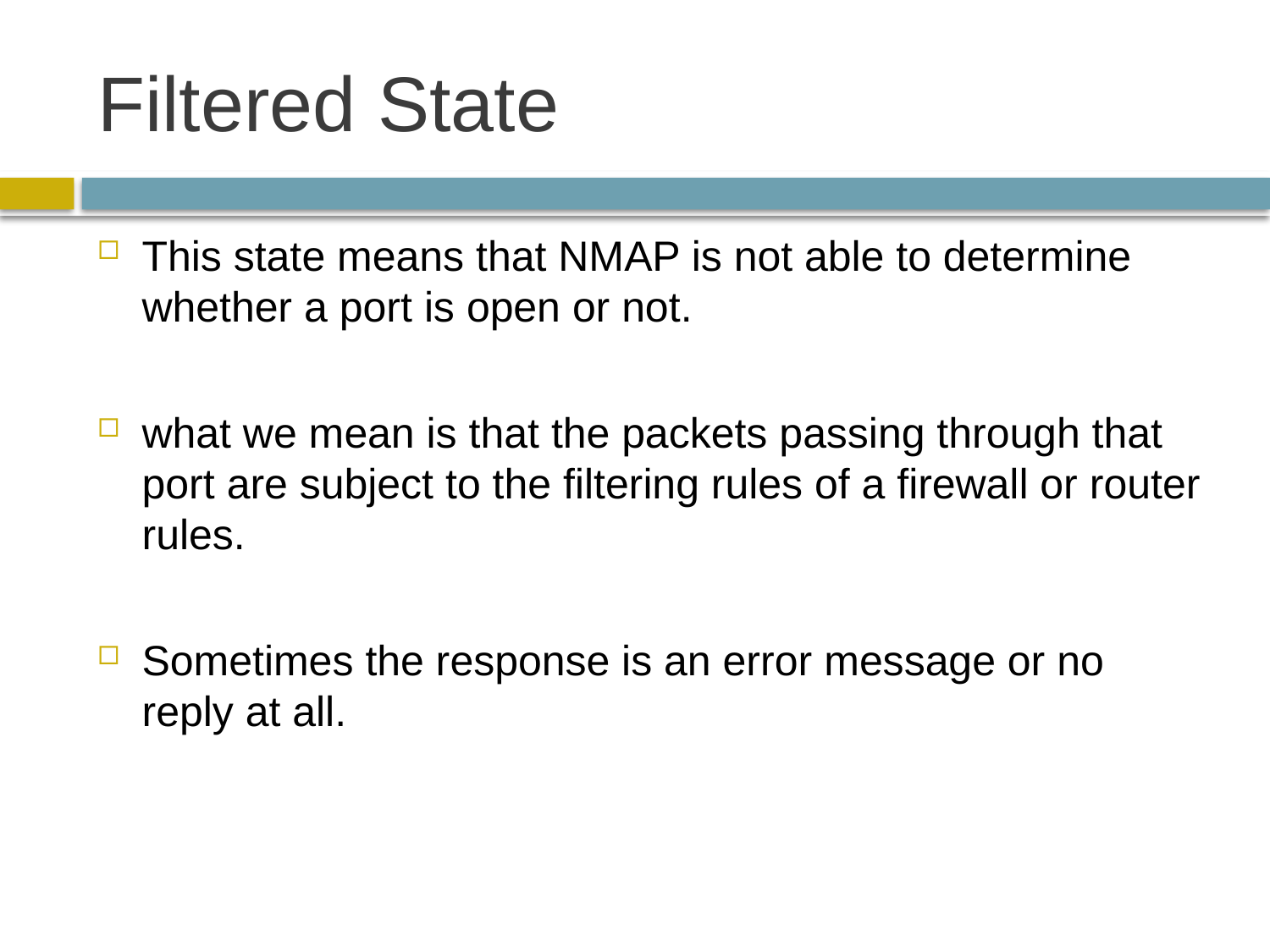

# Filtered State
This state means that NMAP is not able to determine whether a port is open or not.

what we mean is that the packets passing through that port are subject to the ﬁltering rules of a firewall or router rules.

Sometimes the response is an error message or no reply at all.